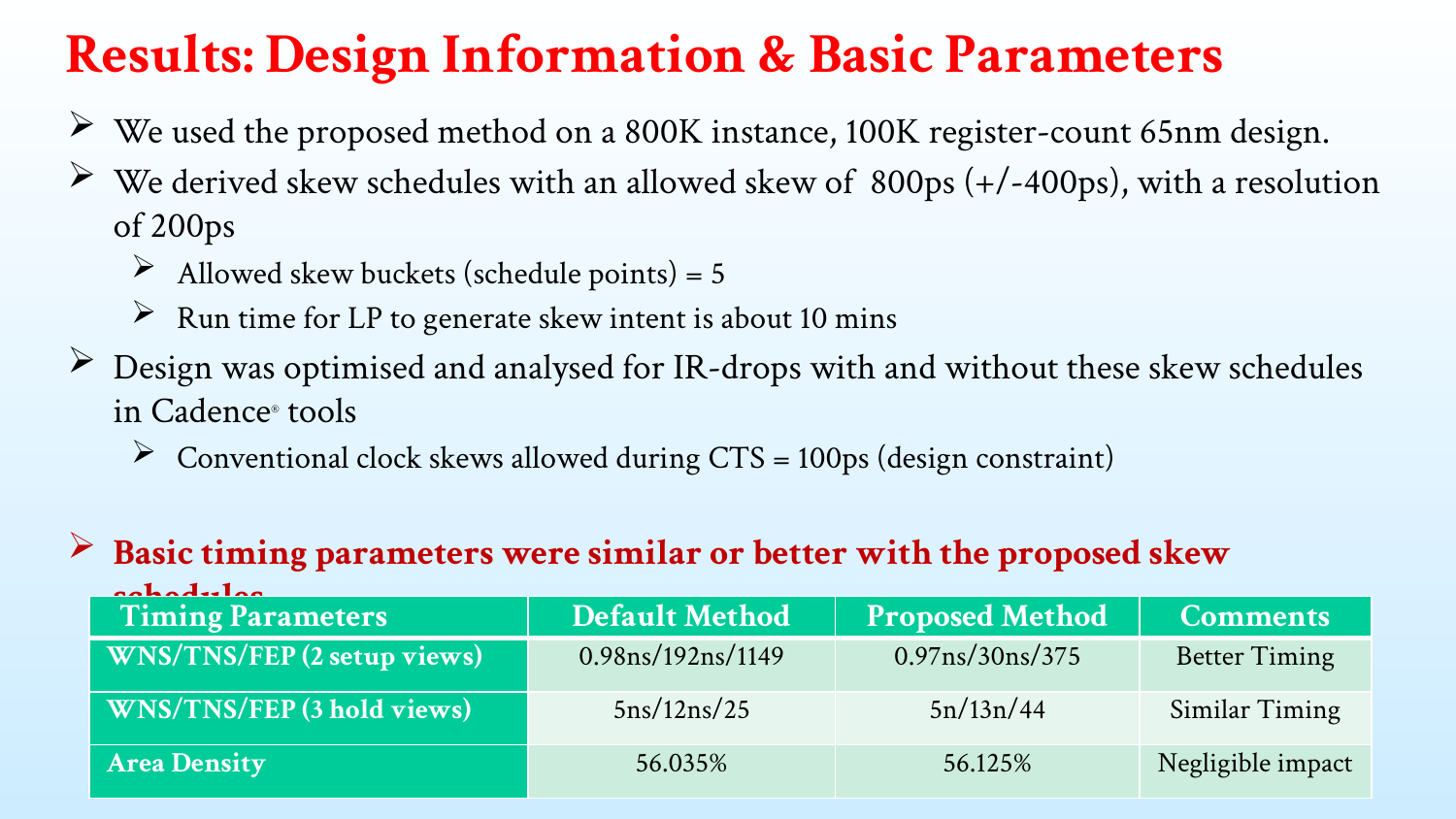

# Results: Design Information & Basic Parameters
We used the proposed method on a 800K instance, 100K register-count 65nm design.
We derived skew schedules with an allowed skew of  800ps (+/-400ps), with a resolution of 200ps
Allowed skew buckets (schedule points) = 5
Run time for LP to generate skew intent is about 10 mins
Design was optimised and analysed for IR-drops with and without these skew schedules in Cadence® tools
Conventional clock skews allowed during CTS = 100ps (design constraint)

Basic timing parameters were similar or better with the proposed skew schedules

| Timing Parameters | Default Method | Proposed Method | Comments |
| --- | --- | --- | --- |
| WNS/TNS/FEP (2 setup views) | 0.98ns/192ns/1149 | 0.97ns/30ns/375 | Better Timing |
| WNS/TNS/FEP (3 hold views) | 5ns/12ns/25 | 5n/13n/44 | Similar Timing |
| Area Density | 56.035% | 56.125% | Negligible impact |